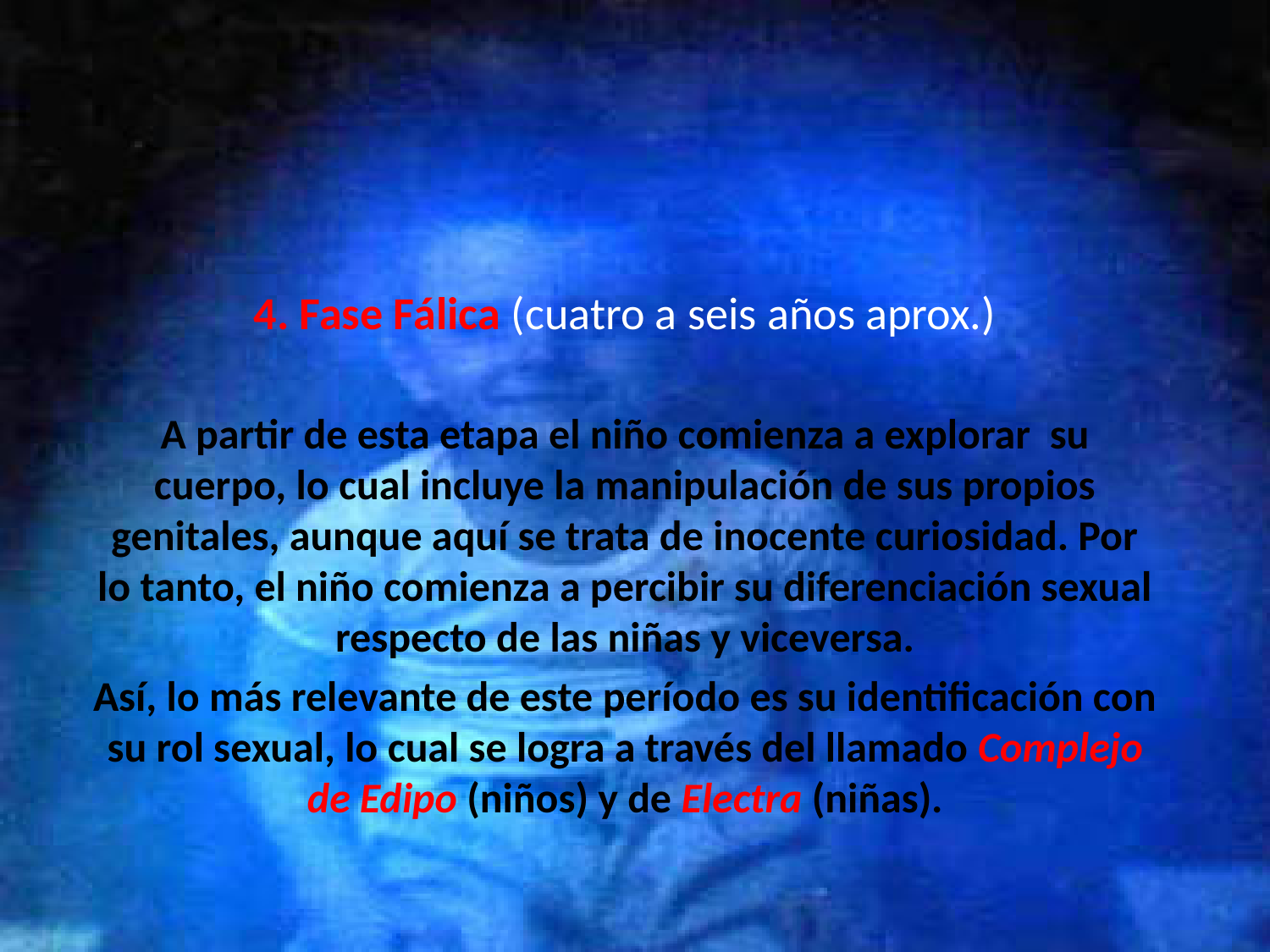

4. Fase Fálica (cuatro a seis años aprox.)

	A partir de esta etapa el niño comienza a explorar  su cuerpo, lo cual incluye la manipulación de sus propios genitales, aunque aquí se trata de inocente curiosidad. Por lo tanto, el niño comienza a percibir su diferenciación sexual respecto de las niñas y viceversa.
	Así, lo más relevante de este período es su identificación con su rol sexual, lo cual se logra a través del llamado Complejo de Edipo (niños) y de Electra (niñas).